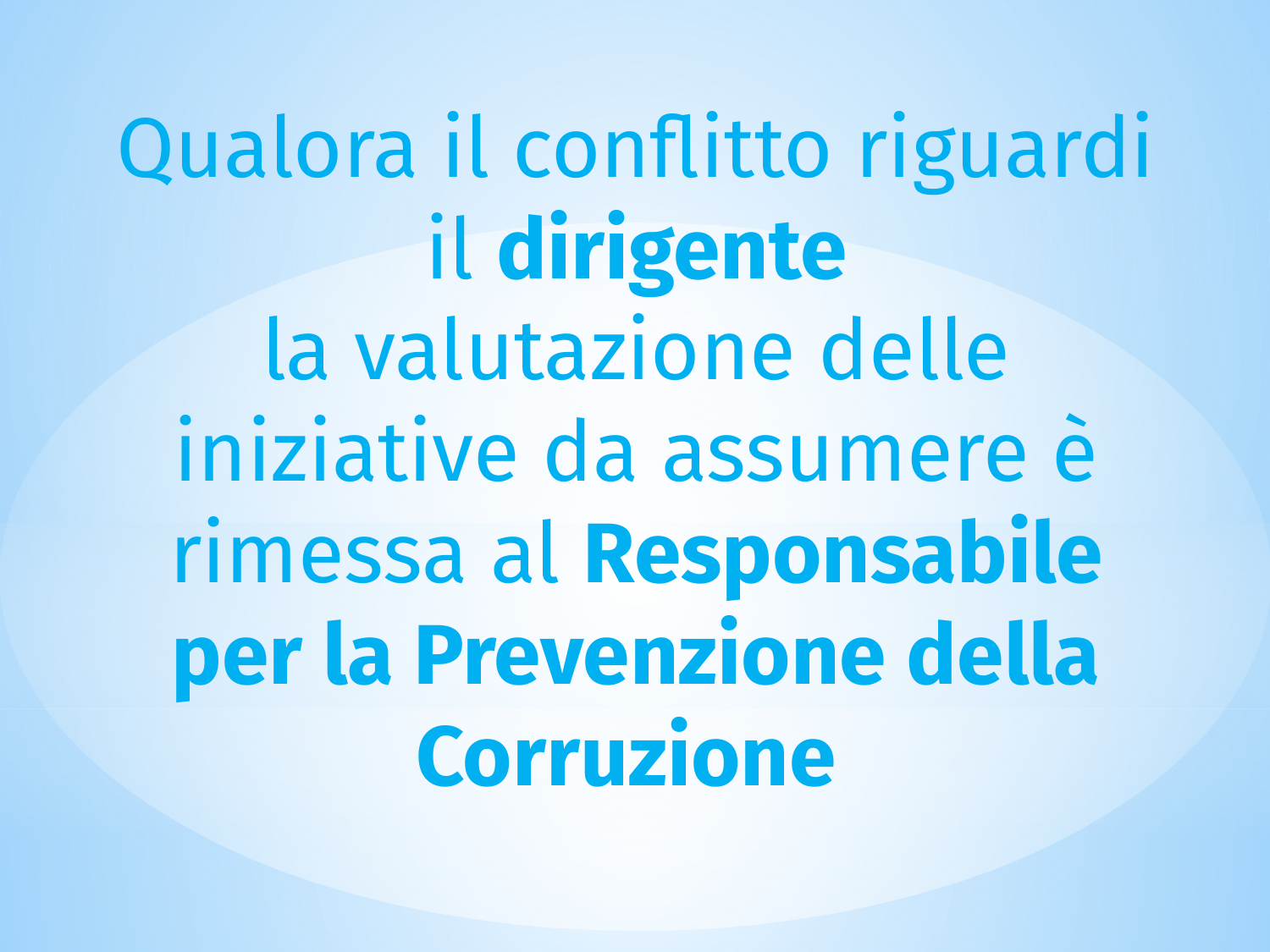

Qualora il conflitto riguardi il dirigente
la valutazione delle iniziative da assumere è rimessa al Responsabile per la Prevenzione della Corruzione